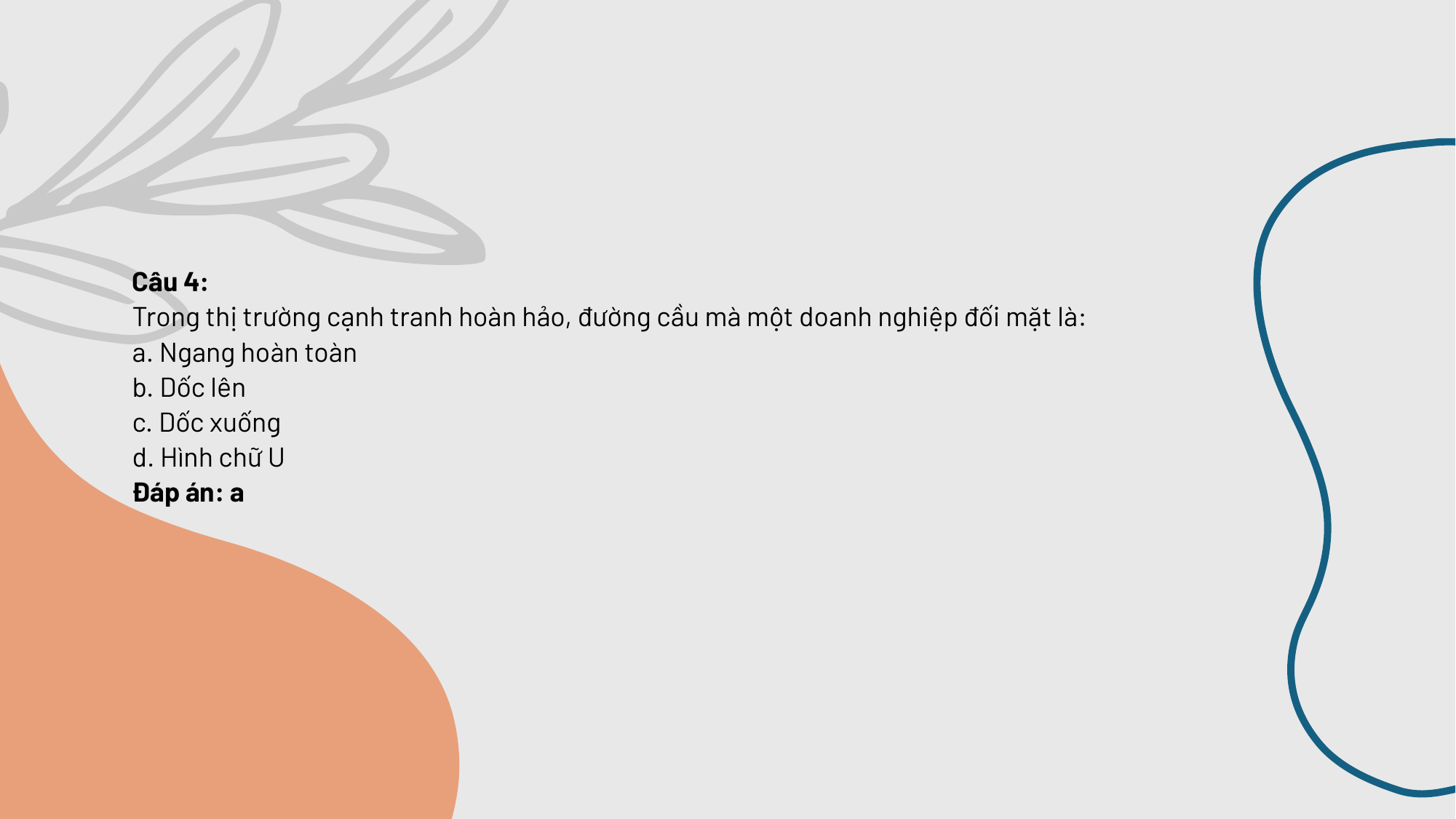

# Câu 4: Trong thị trường cạnh tranh hoàn hảo, đường cầu mà một doanh nghiệp đối mặt là: a. Ngang hoàn toàn b. Dốc lên c. Dốc xuống d. Hình chữ U Đáp án: a